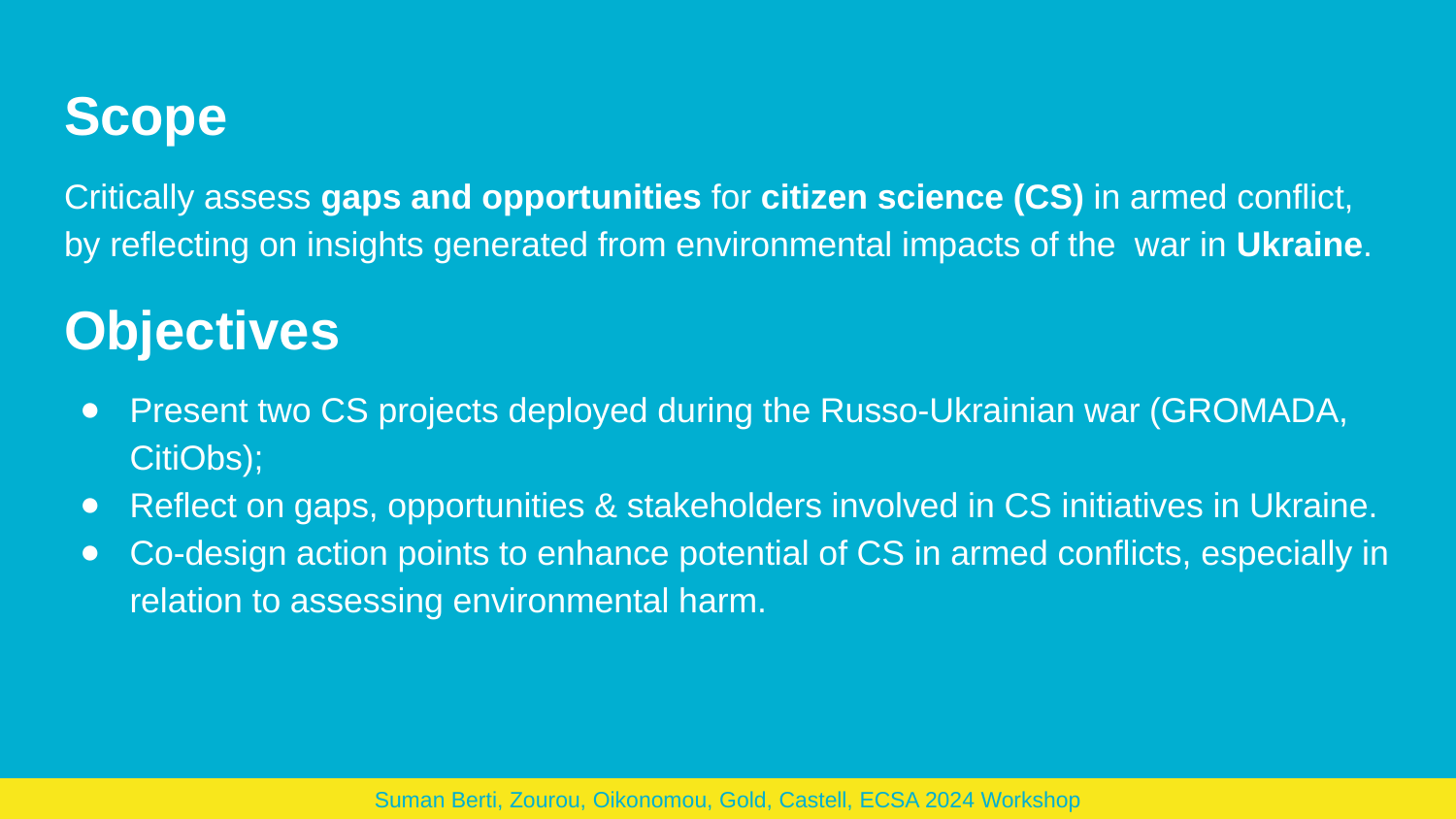

Scope
Critically assess gaps and opportunities for citizen science (CS) in armed conflict, by reflecting on insights generated from environmental impacts of the  war in Ukraine.
Objectives
Present two CS projects deployed during the Russo-Ukrainian war (GROMADA, CitiObs);
Reflect on gaps, opportunities & stakeholders involved in CS initiatives in Ukraine.
Co-design action points to enhance potential of CS in armed conflicts, especially in relation to assessing environmental harm.
Suman Berti, Zourou, Oikonomou, Gold, Castell, ECSA 2024 Workshop